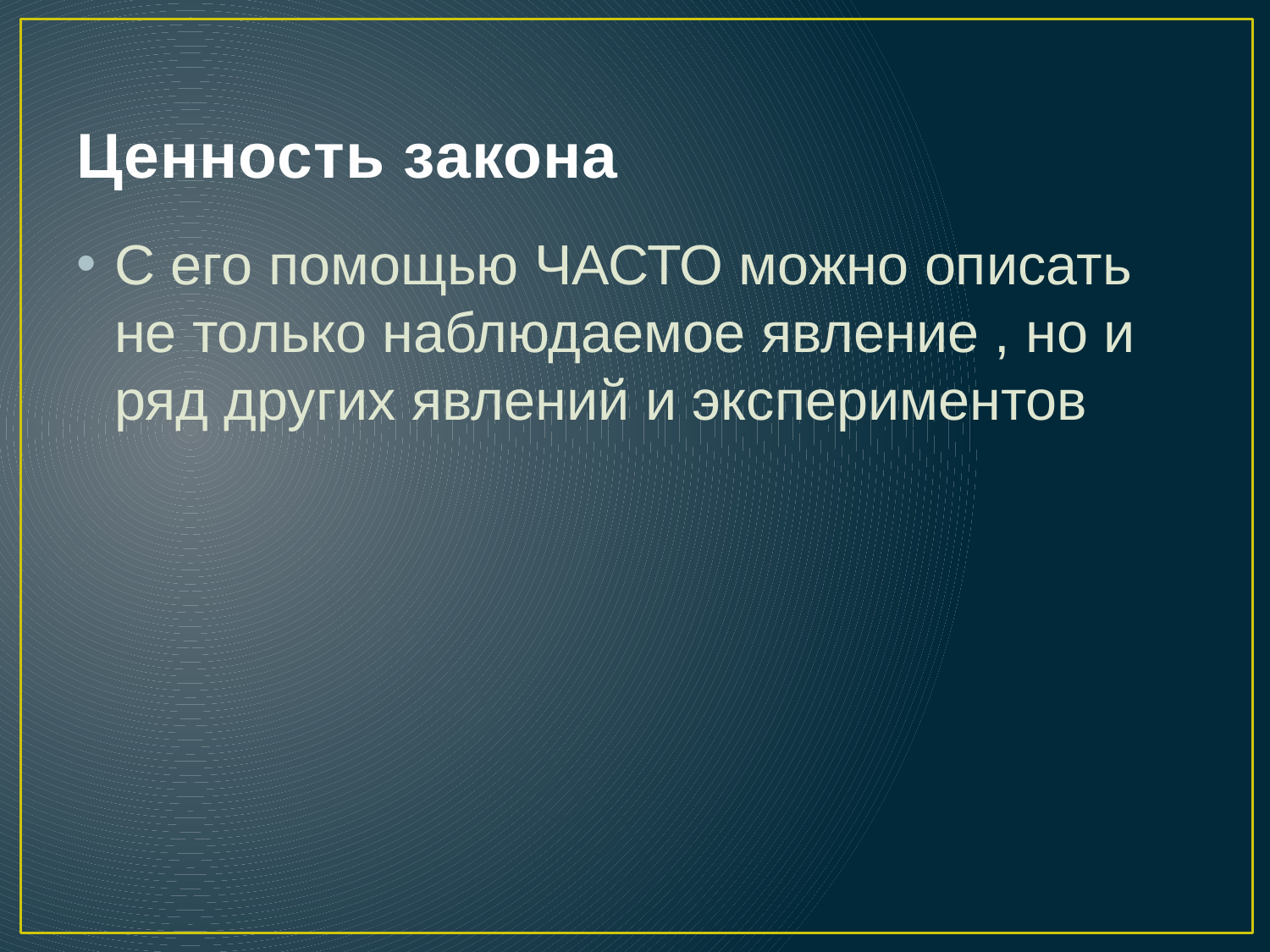

# Ценность закона
С его помощью ЧАСТО можно описать не только наблюдаемое явление , но и ряд других явлений и экспериментов